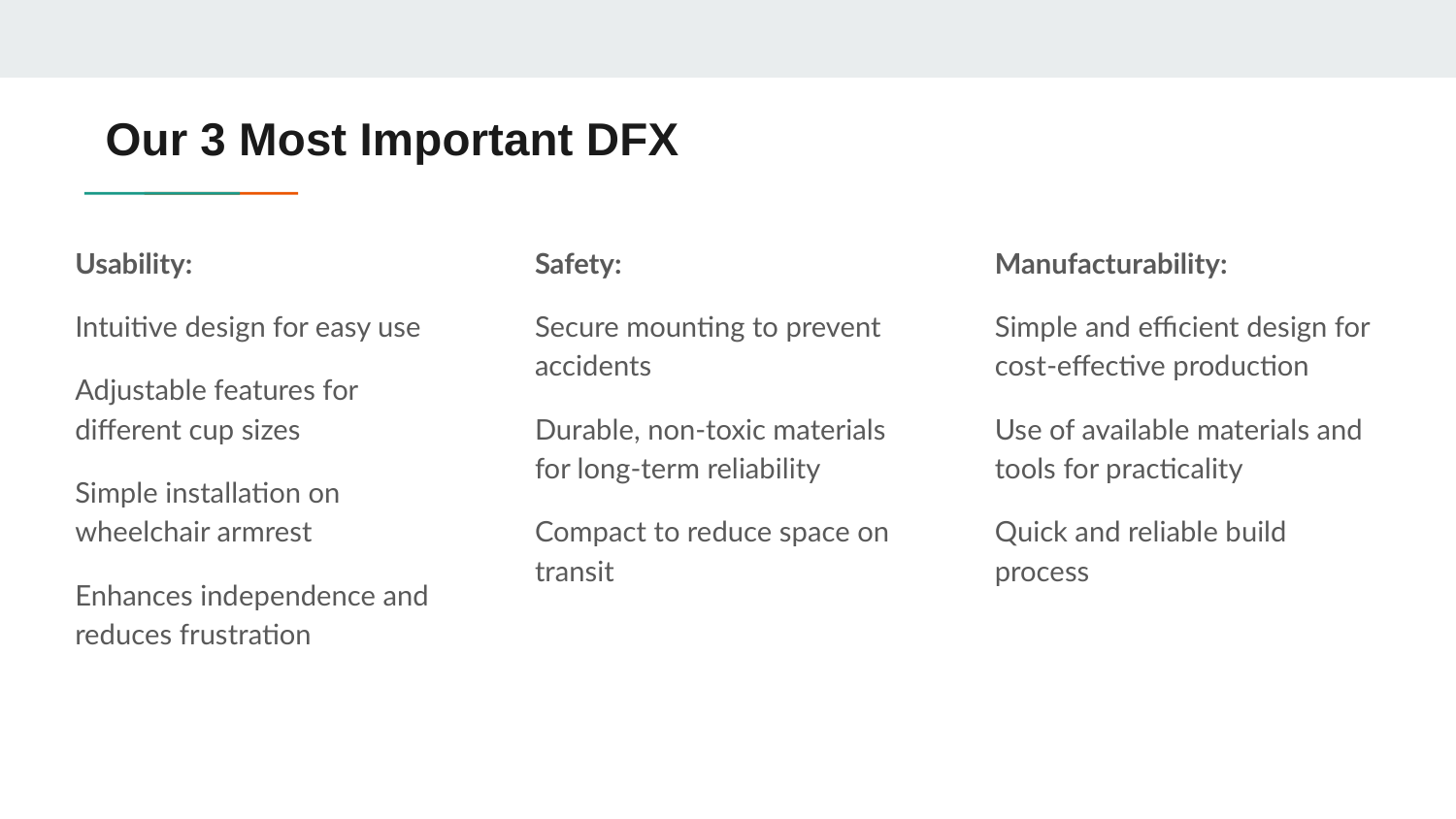

# Our 3 Most Important DFX
Usability:
Intuitive design for easy use
Adjustable features for different cup sizes
Simple installation on wheelchair armrest
Enhances independence and reduces frustration

Safety:
Secure mounting to prevent accidents
Durable, non-toxic materials for long-term reliability
Compact to reduce space on transit

Manufacturability:
Simple and efficient design for cost-effective production
Use of available materials and tools for practicality
Quick and reliable build process